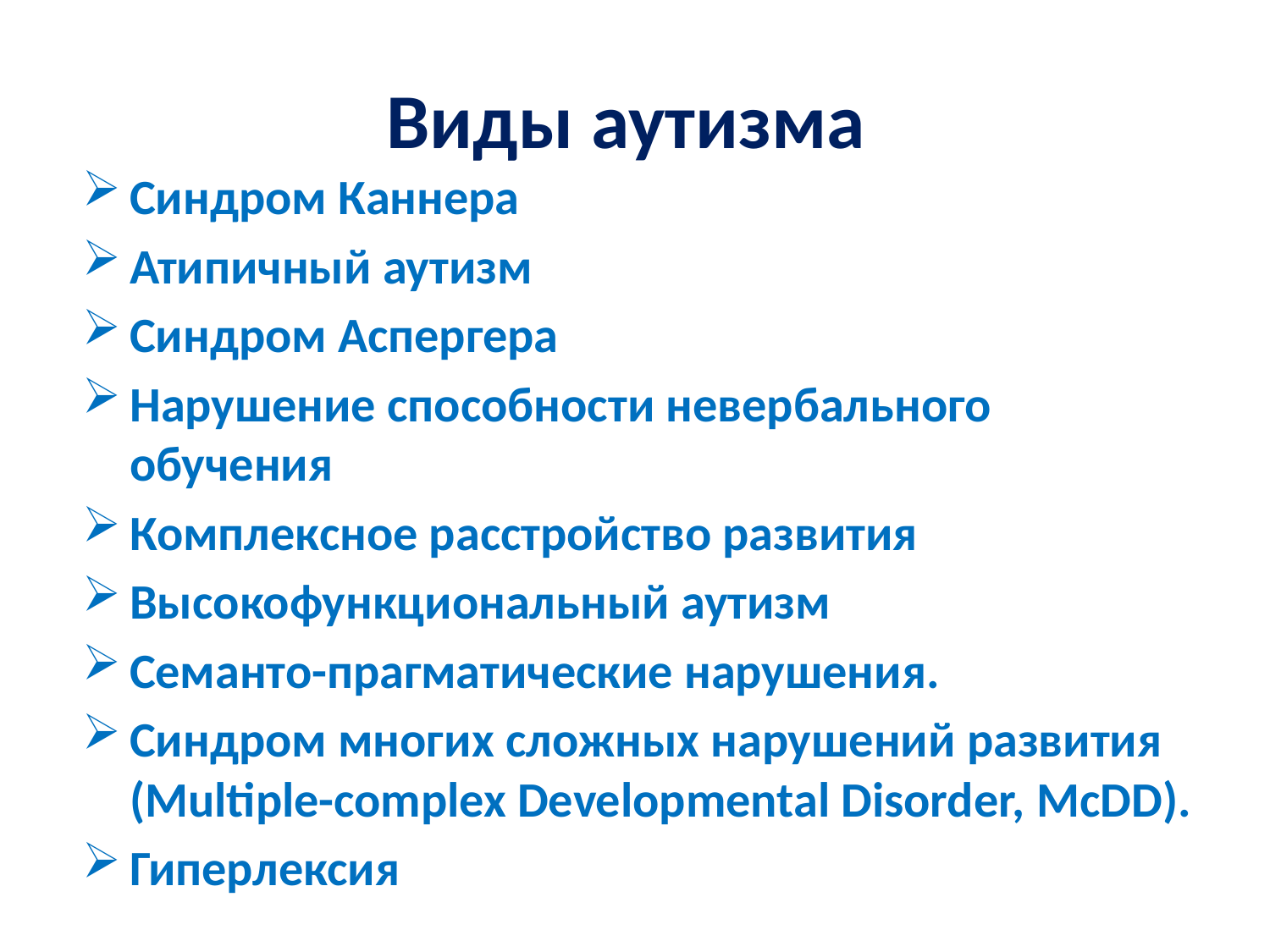

# Виды аутизма
Синдром Каннера
Атипичный аутизм
Синдром Аспергера
Нарушение способности невербального обучения
Комплексное расстройство развития
Высокофункциональный аутизм
Семанто-прагматические нарушения.
Синдром многих сложных нарушений развития (Multiple-complex Developmental Disorder, McDD).
Гиперлексия